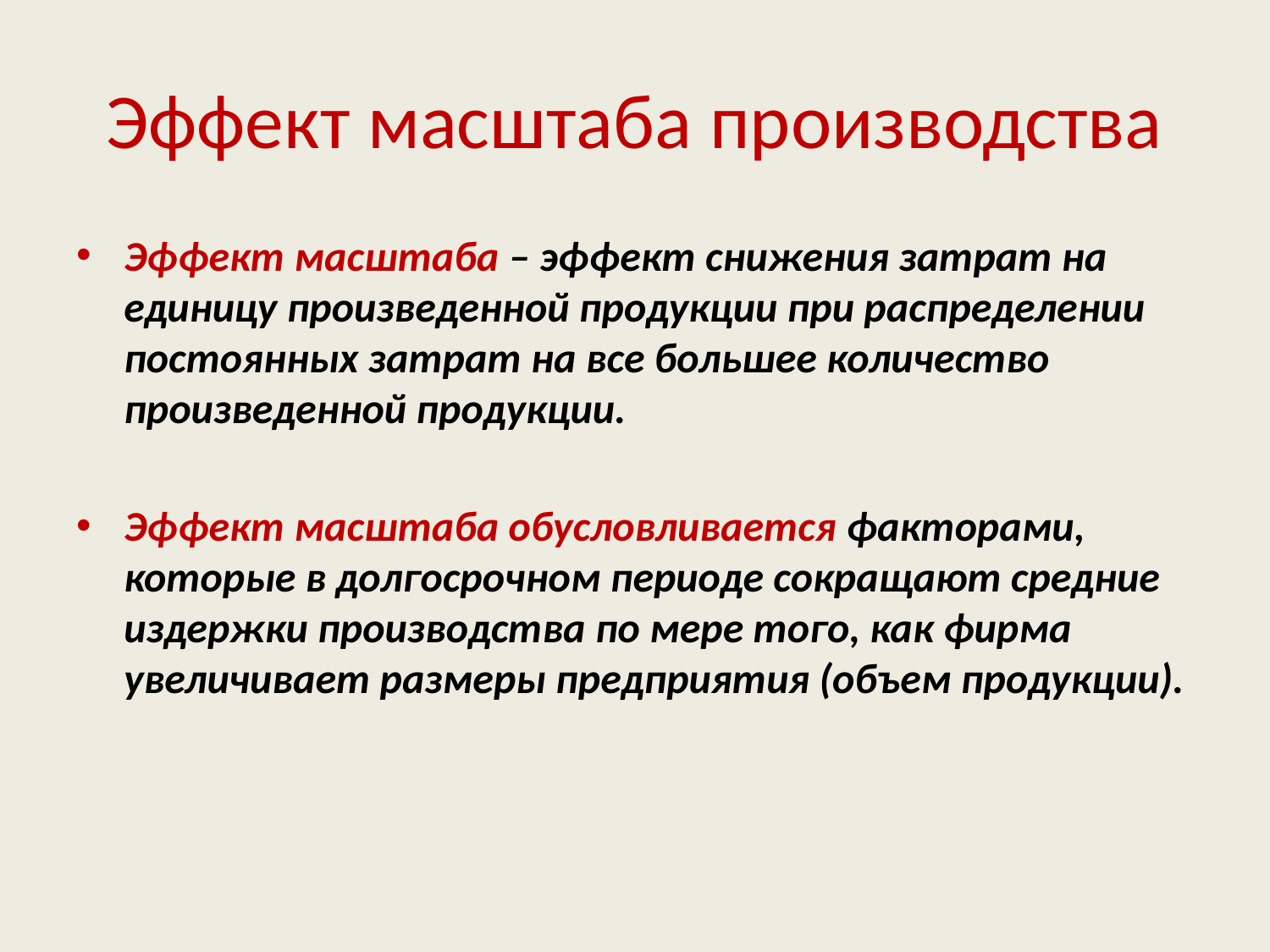

# Эффект масштаба производства
Эффект масштаба – эффект снижения затрат на единицу произведенной продукции при распределении постоянных затрат на все большее количество произведенной продукции.

Эффект масштаба обусловливается факторами, которые в долгосрочном периоде сокращают средние издержки производства по мере того, как фирма увеличивает размеры предприятия (объем продукции).